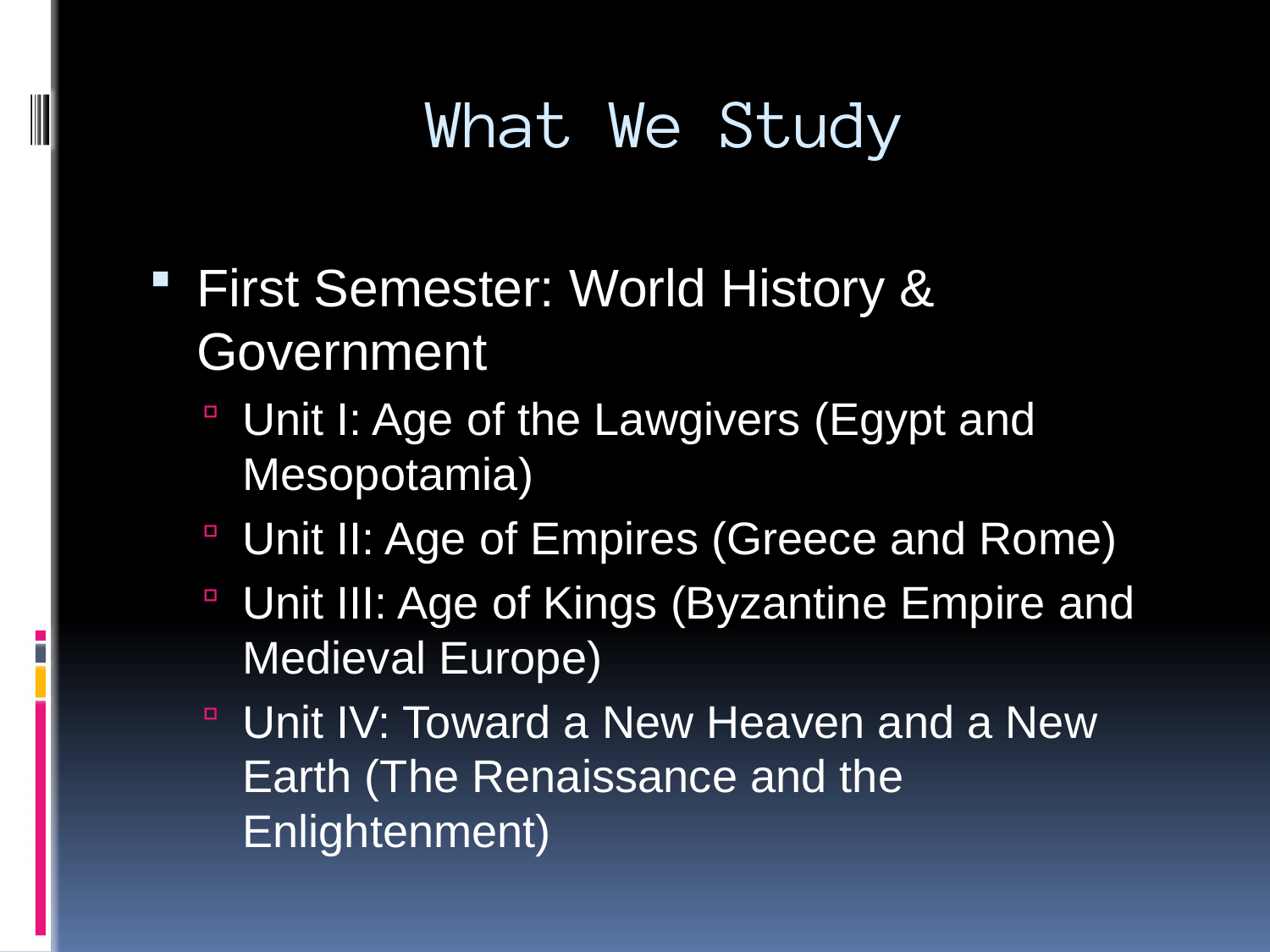

# What We Study
First Semester: World History & Government
Unit I: Age of the Lawgivers (Egypt and Mesopotamia)
Unit II: Age of Empires (Greece and Rome)
Unit III: Age of Kings (Byzantine Empire and Medieval Europe)
Unit IV: Toward a New Heaven and a New Earth (The Renaissance and the Enlightenment)